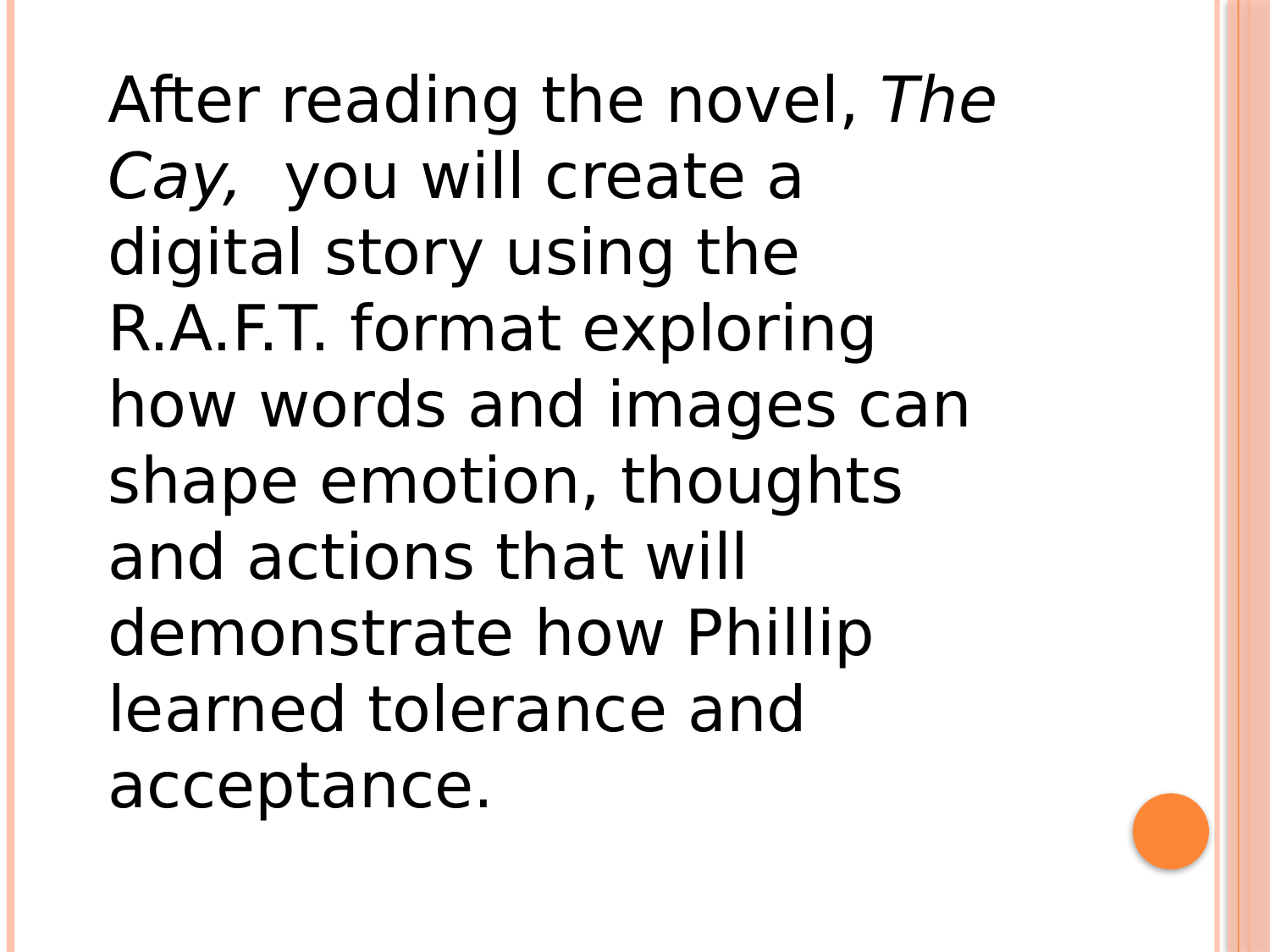

After reading the novel, The Cay,  you will create a digital story using the R.A.F.T. format exploring how words and images can shape emotion, thoughts and actions that will demonstrate how Phillip learned tolerance and acceptance.